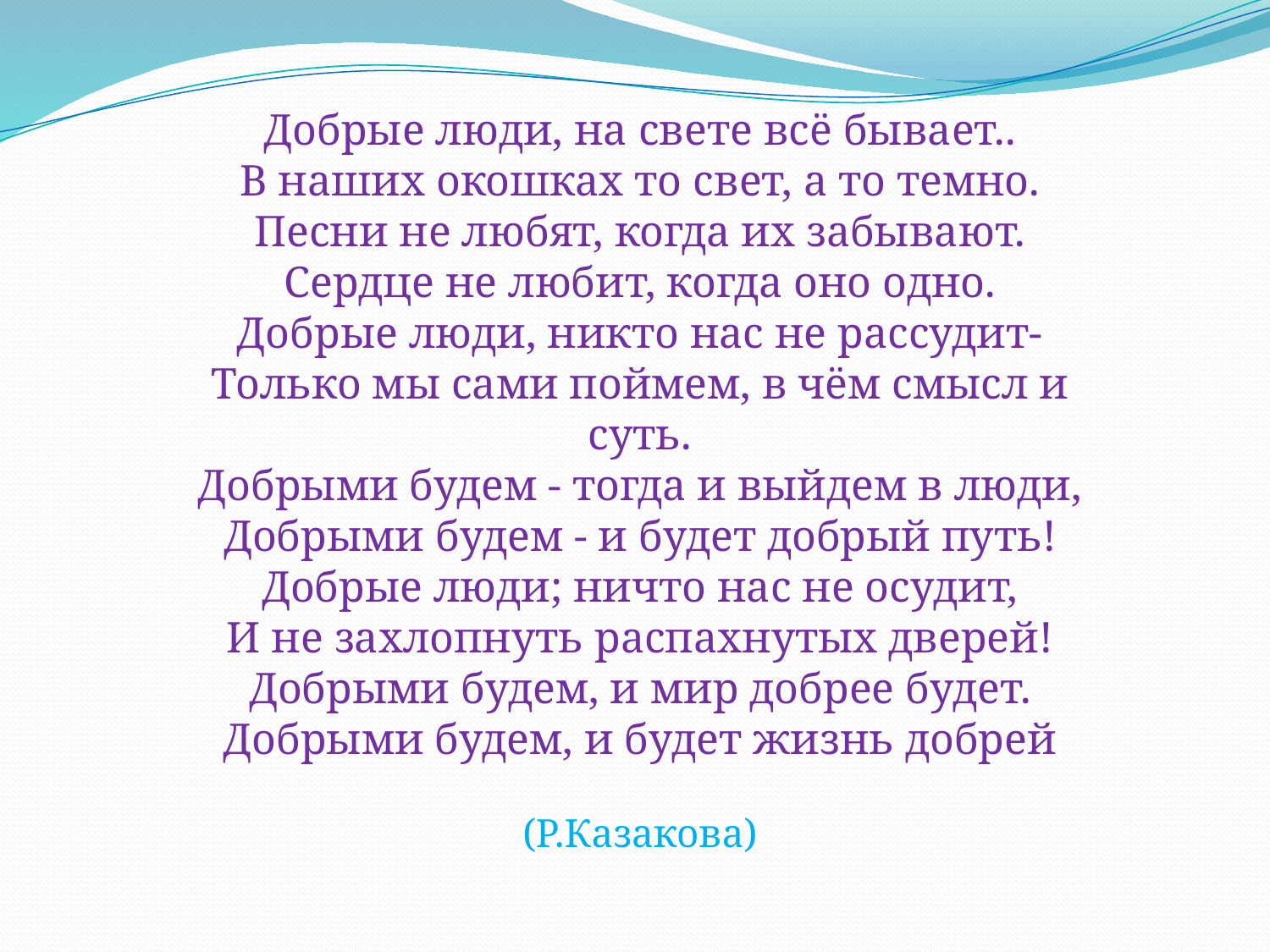

Добрые люди, на свете всё бывает..
В наших окошках то свет, а то темно.
Песни не любят, когда их забывают.
Сердце не любит, когда оно одно.
Добрые люди, никто нас не рассудит-
Только мы сами поймем, в чём смысл и суть.
Добрыми будем - тогда и выйдем в люди,
Добрыми будем - и будет добрый путь!
Добрые люди; ничто нас не осудит,
И не захлопнуть распахнутых дверей!
Добрыми будем, и мир добрее будет.
Добрыми будем, и будет жизнь добрей

(Р.Казакова)